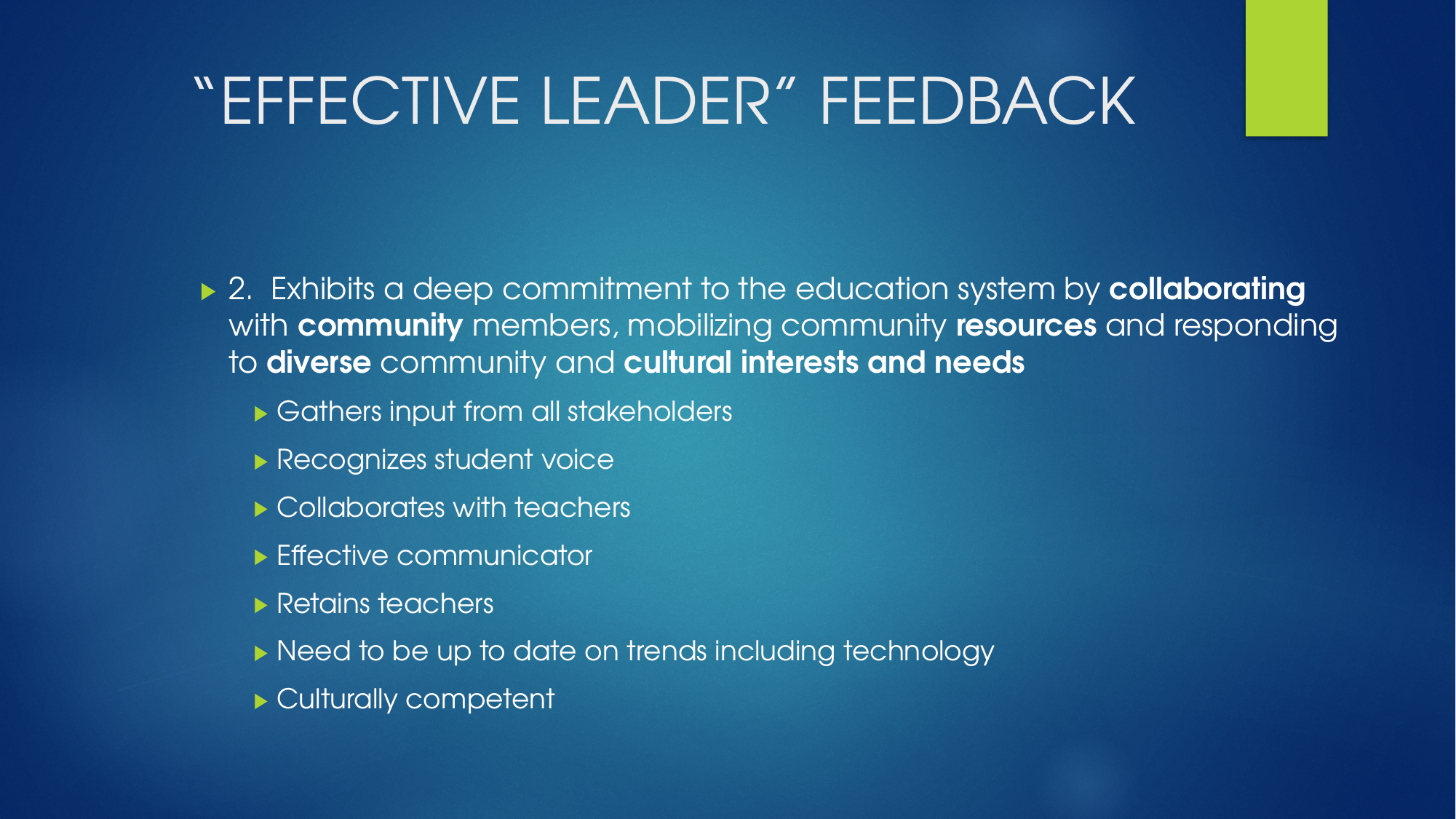

# “EFFECTIVE LEADER” FEEDBACK
2.  Exhibits a deep commitment to the education system by collaborating with community members, mobilizing community resources and responding to diverse community and cultural interests and needs
Gathers input from all stakeholders
Recognizes student voice
Collaborates with teachers
Effective communicator
Retains teachers
Need to be up to date on trends including technology
Culturally competent